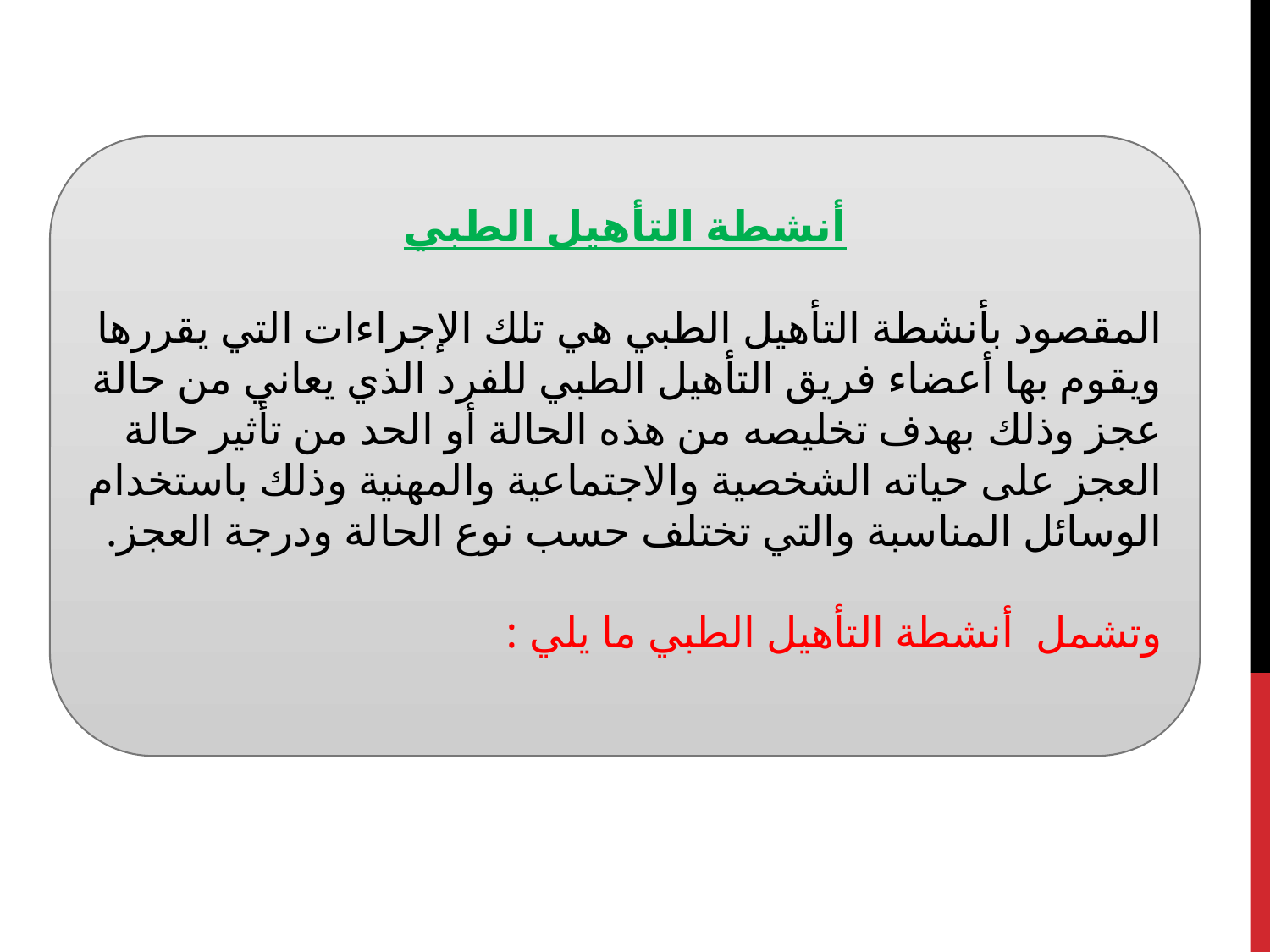

أنشطة التأهيل الطبي

المقصود بأنشطة التأهيل الطبي هي تلك الإجراءات التي يقررها ويقوم بها أعضاء فريق التأهيل الطبي للفرد الذي يعاني من حالة عجز وذلك بهدف تخليصه من هذه الحالة أو الحد من تأثير حالة العجز على حياته الشخصية والاجتماعية والمهنية وذلك باستخدام الوسائل المناسبة والتي تختلف حسب نوع الحالة ودرجة العجز.

وتشمل  أنشطة التأهيل الطبي ما يلي :